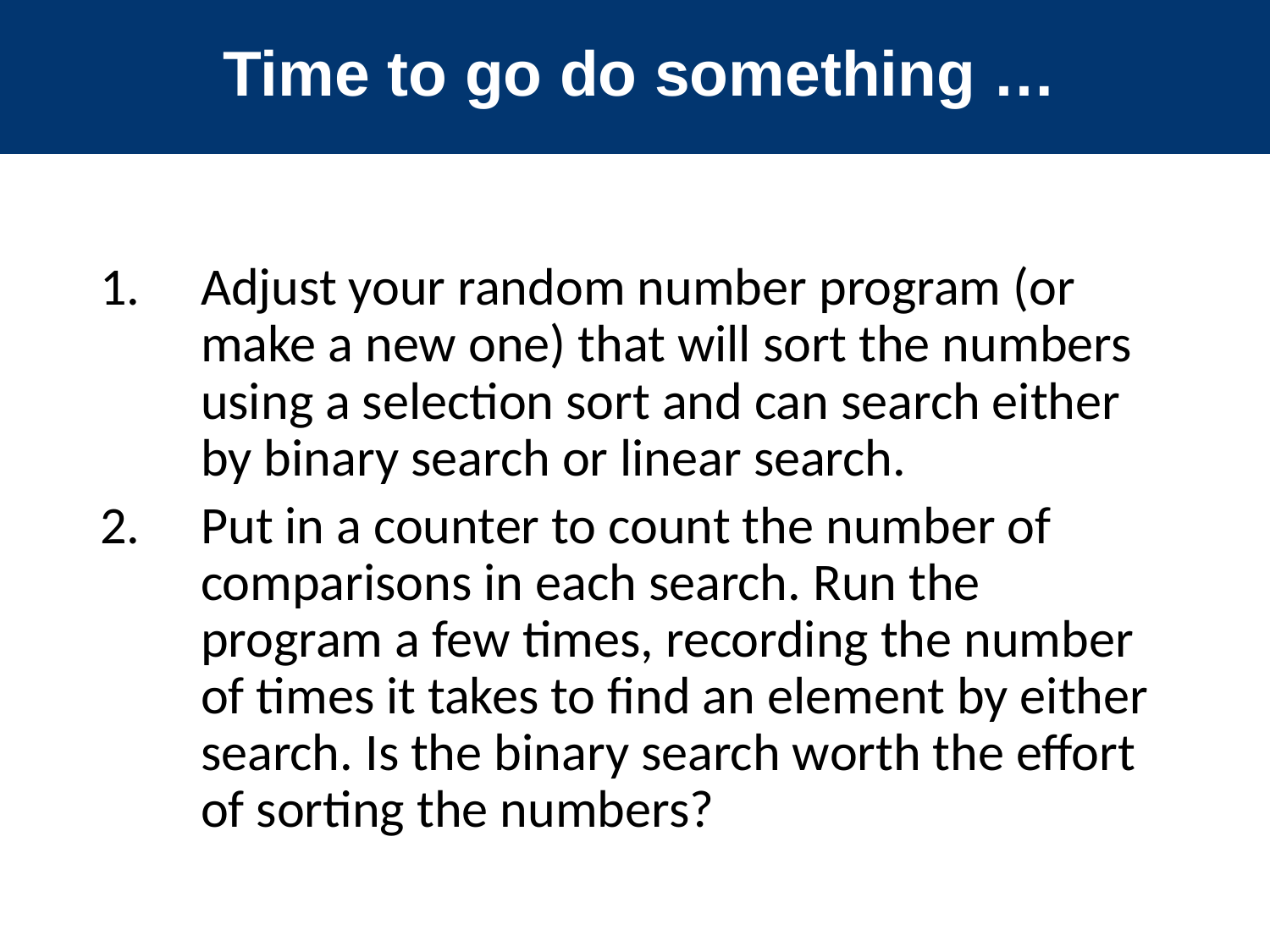

Time to go do something …
Adjust your random number program (or make a new one) that will sort the numbers using a selection sort and can search either by binary search or linear search.
Put in a counter to count the number of comparisons in each search. Run the program a few times, recording the number of times it takes to find an element by either search. Is the binary search worth the effort of sorting the numbers?